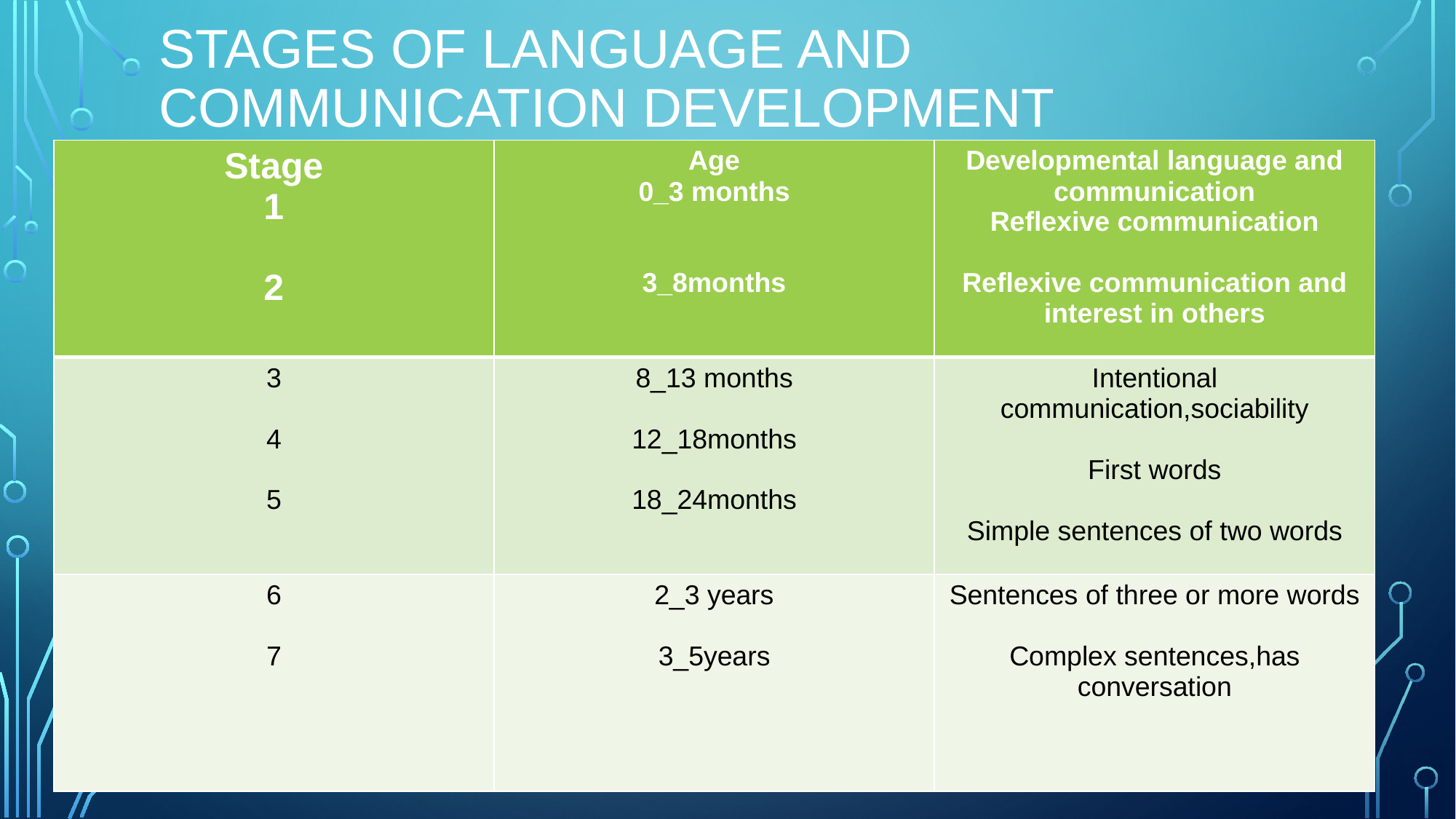

# Stages of language and communication development
| Stage 1 2 | Age 0\_3 months 3\_8months | Developmental language and communication Reflexive communication Reflexive communication and interest in others |
| --- | --- | --- |
| 3 4 5 | 8\_13 months 12\_18months 18\_24months | Intentional communication,sociability First words Simple sentences of two words |
| 6 7 | 2\_3 years 3\_5years | Sentences of three or more words Complex sentences,has conversation |